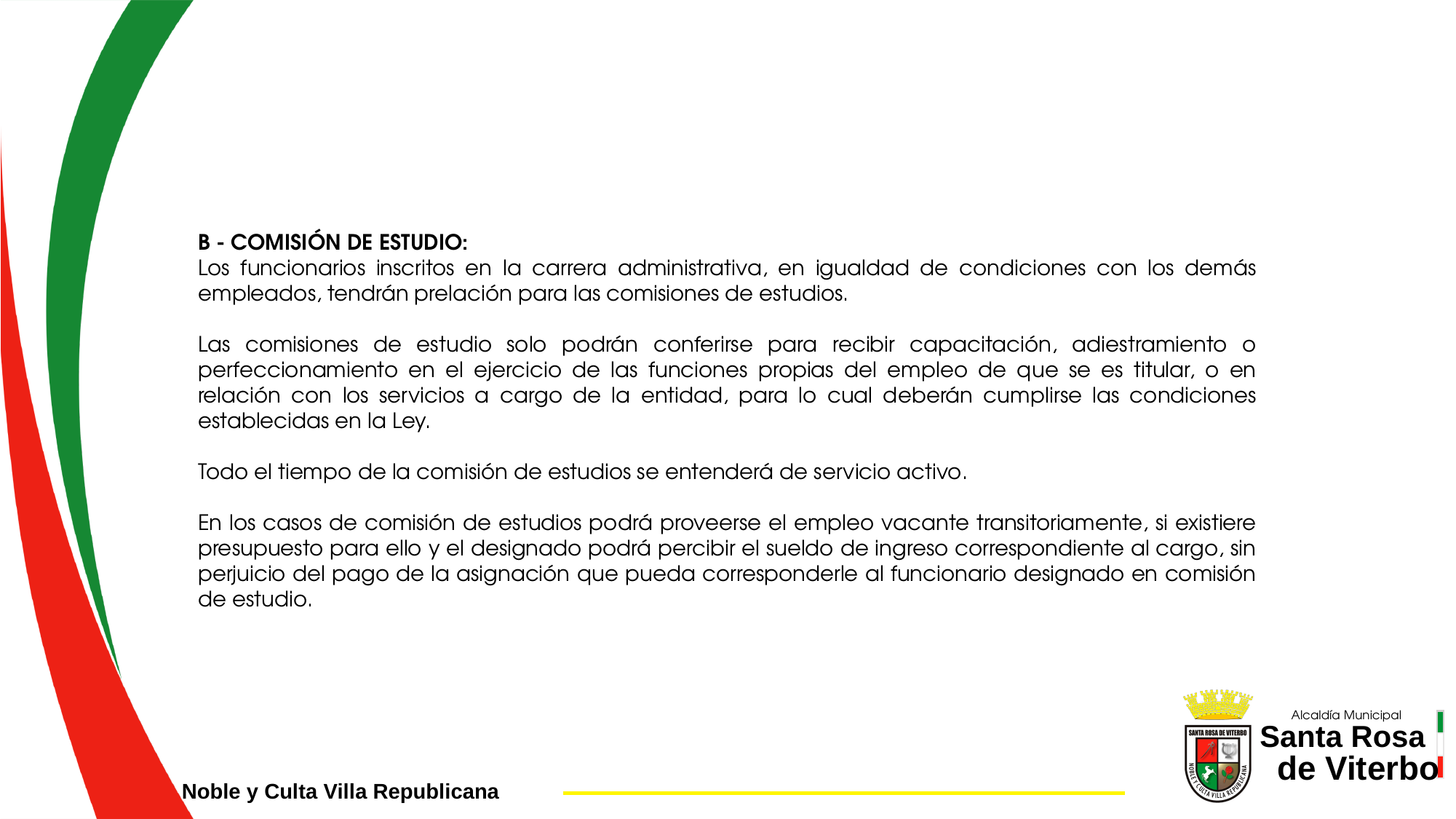

B - COMISIÓN DE ESTUDIO:
Los funcionarios inscritos en la carrera administrativa, en igualdad de condiciones con los demás empleados, tendrán prelación para las comisiones de estudios.

Las comisiones de estudio solo podrán conferirse para recibir capacitación, adiestramiento o perfeccionamiento en el ejercicio de las funciones propias del empleo de que se es titular, o en relación con los servicios a cargo de la entidad, para lo cual deberán cumplirse las condiciones establecidas en la Ley.

Todo el tiempo de la comisión de estudios se entenderá de servicio activo.

En los casos de comisión de estudios podrá proveerse el empleo vacante transitoriamente, si existiere presupuesto para ello y el designado podrá percibir el sueldo de ingreso correspondiente al cargo, sin perjuicio del pago de la asignación que pueda corresponderle al funcionario designado en comisión de estudio.